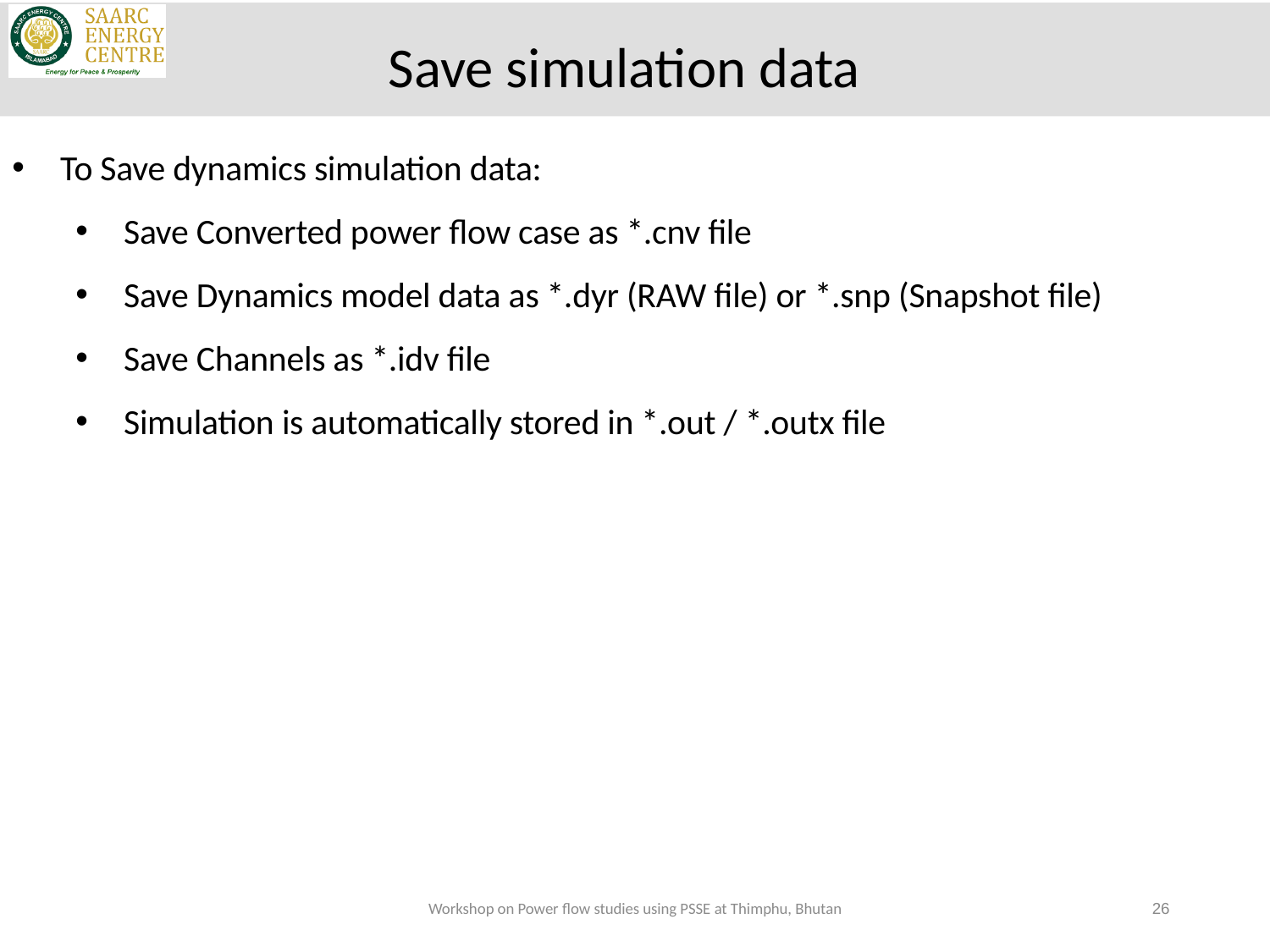

Save simulation data
To Save dynamics simulation data:
Save Converted power flow case as *.cnv file
Save Dynamics model data as *.dyr (RAW file) or *.snp (Snapshot file)
Save Channels as *.idv file
Simulation is automatically stored in *.out / *.outx file

Workshop on Power flow studies using PSSE at Thimphu, Bhutan
26